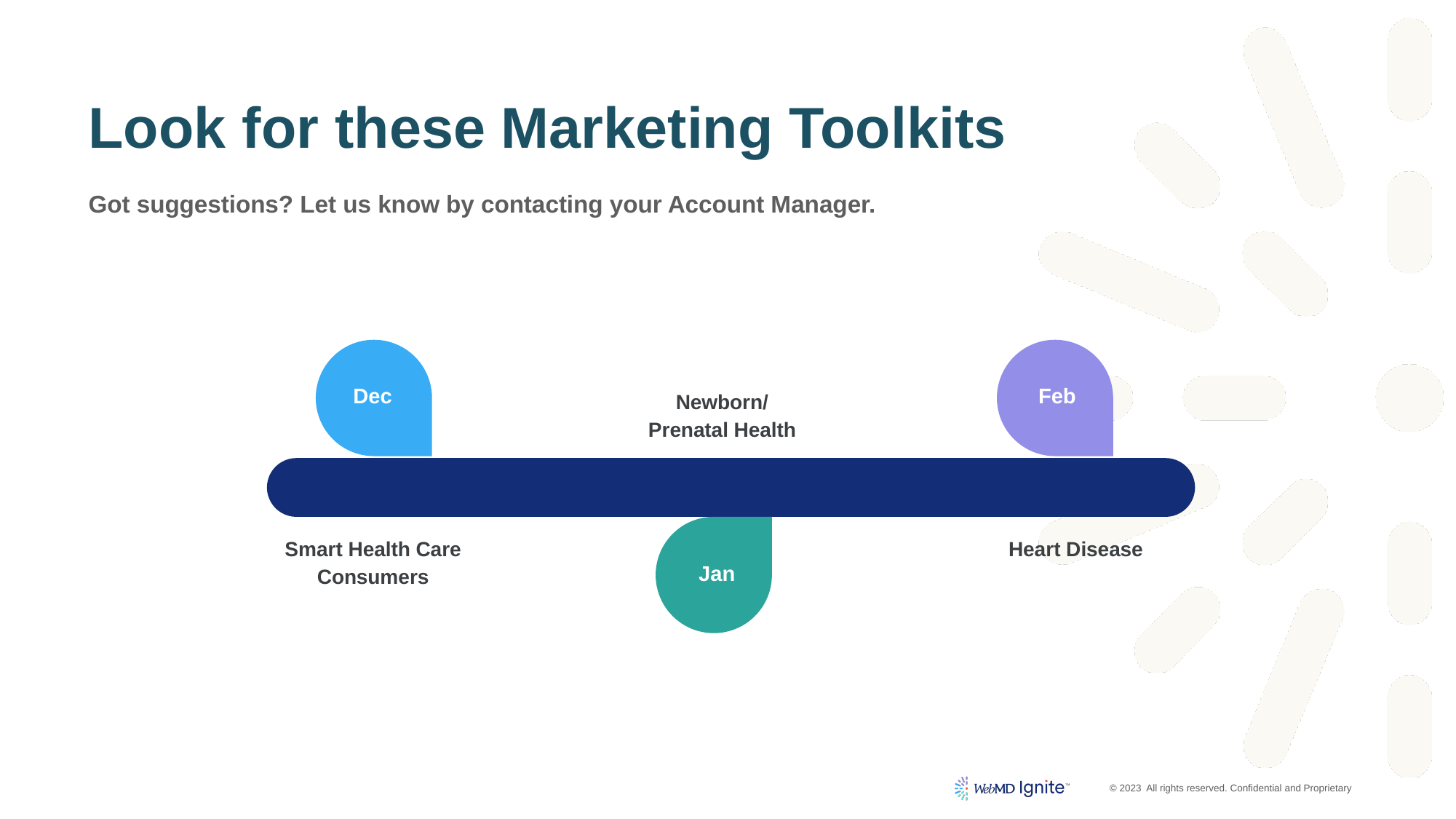

# Look for these Marketing Toolkits
Got suggestions? Let us know by contacting your Account Manager.
Newborn/
Prenatal Health
Dec
Feb
Smart Health Care Consumers
Heart Disease
Jan